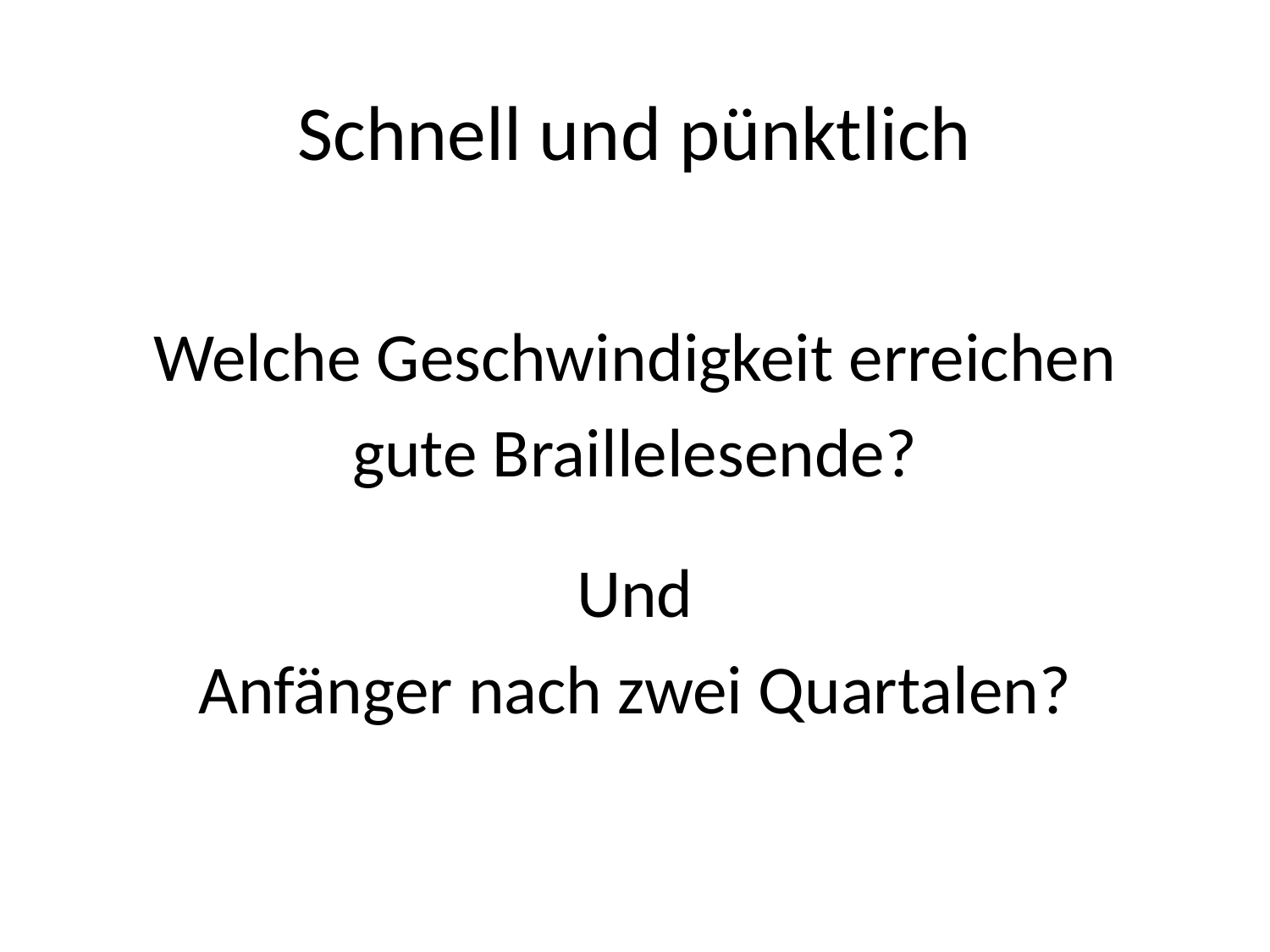

# Schnell und pünktlich

Welche Geschwindigkeit erreichen
gute Braillelesende?

Und
Anfänger nach zwei Quartalen?